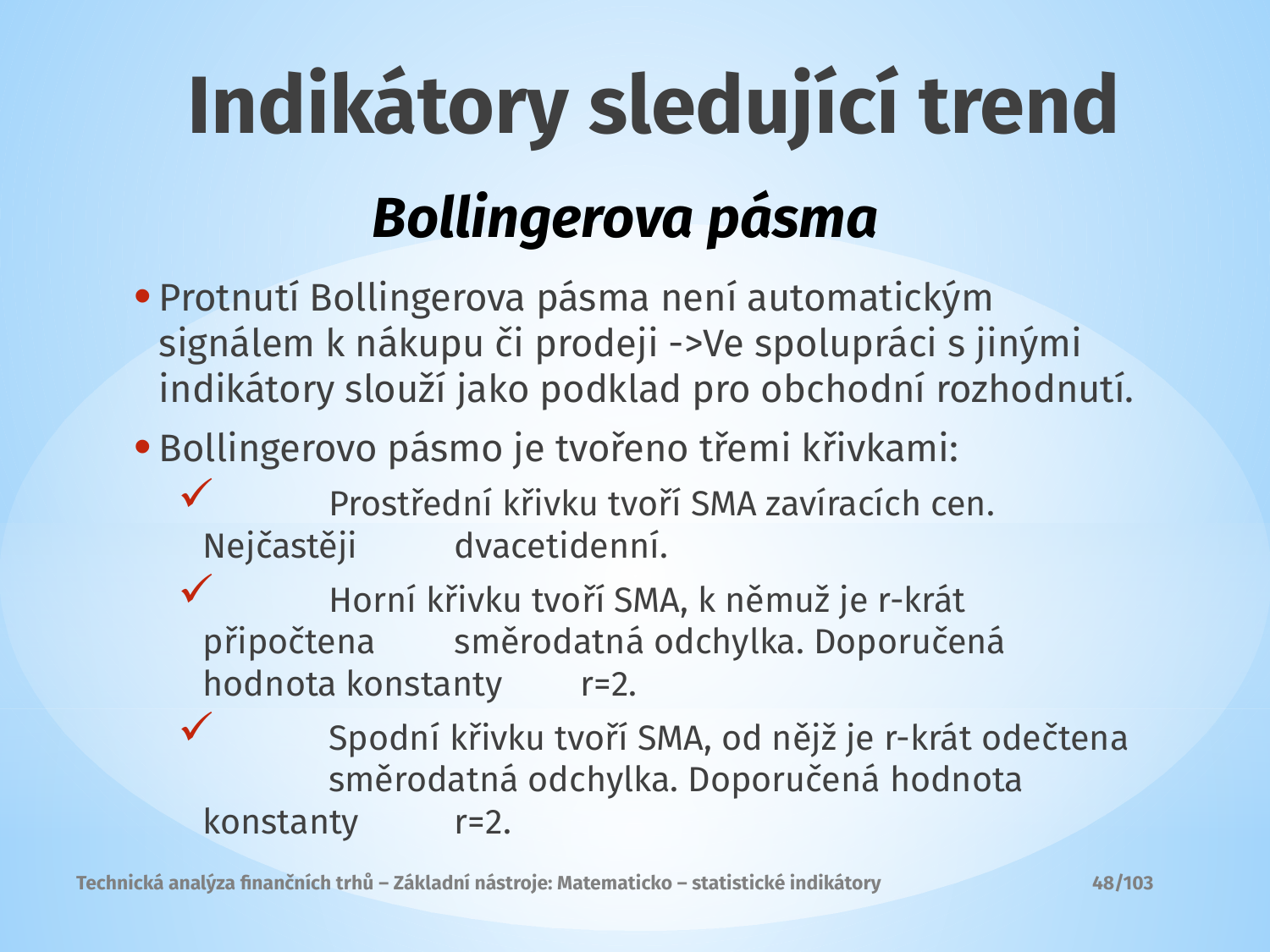

Indikátory sledující trend
Bollingerova pásma
Protnutí Bollingerova pásma není automatickým signálem k nákupu či prodeji ->Ve spolupráci s jinými indikátory slouží jako podklad pro obchodní rozhodnutí.
Bollingerovo pásmo je tvořeno třemi křivkami:
	Prostřední křivku tvoří SMA zavíracích cen. Nejčastěji 	dvacetidenní.
	Horní křivku tvoří SMA, k němuž je r-krát připočtena 	směrodatná odchylka. Doporučená hodnota konstanty 	r=2.
	Spodní křivku tvoří SMA, od nějž je r-krát odečtena 	směrodatná odchylka. Doporučená hodnota konstanty 	r=2.

Technická analýza finančních trhů – Základní nástroje: Matematicko – statistické indikátory		48/103